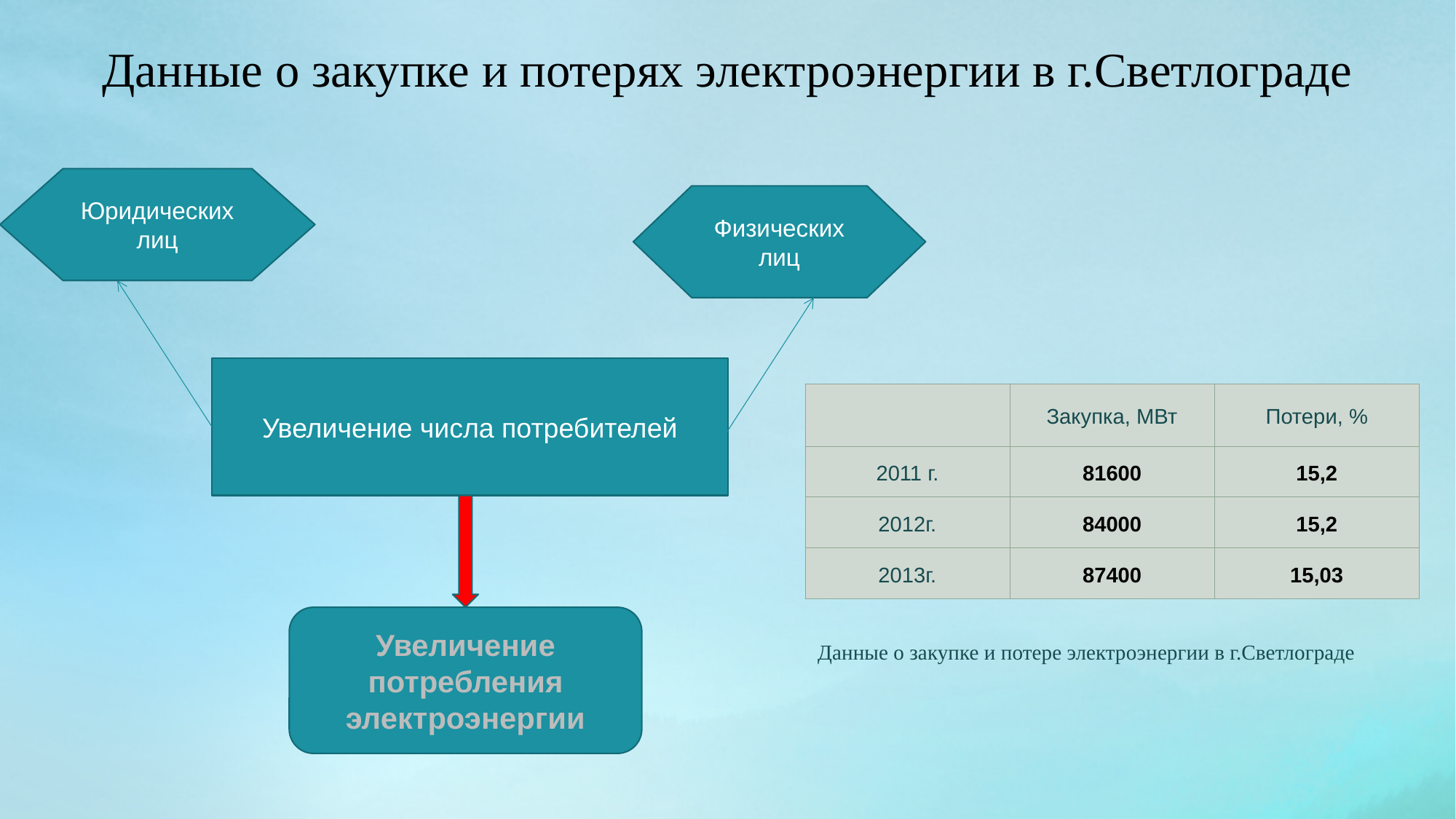

Данные о закупке и потерях электроэнергии в г.Светлограде
Юридических лиц
Физических лиц
Увеличение числа потребителей
|  | Закупка, МВт | Потери, % |
| --- | --- | --- |
| 2011 г. | 81600 | 15,2 |
| 2012г. | 84000 | 15,2 |
| 2013г. | 87400 | 15,03 |

Увеличение потребления электроэнергии
Данные о закупке и потере электроэнергии в г.Светлограде